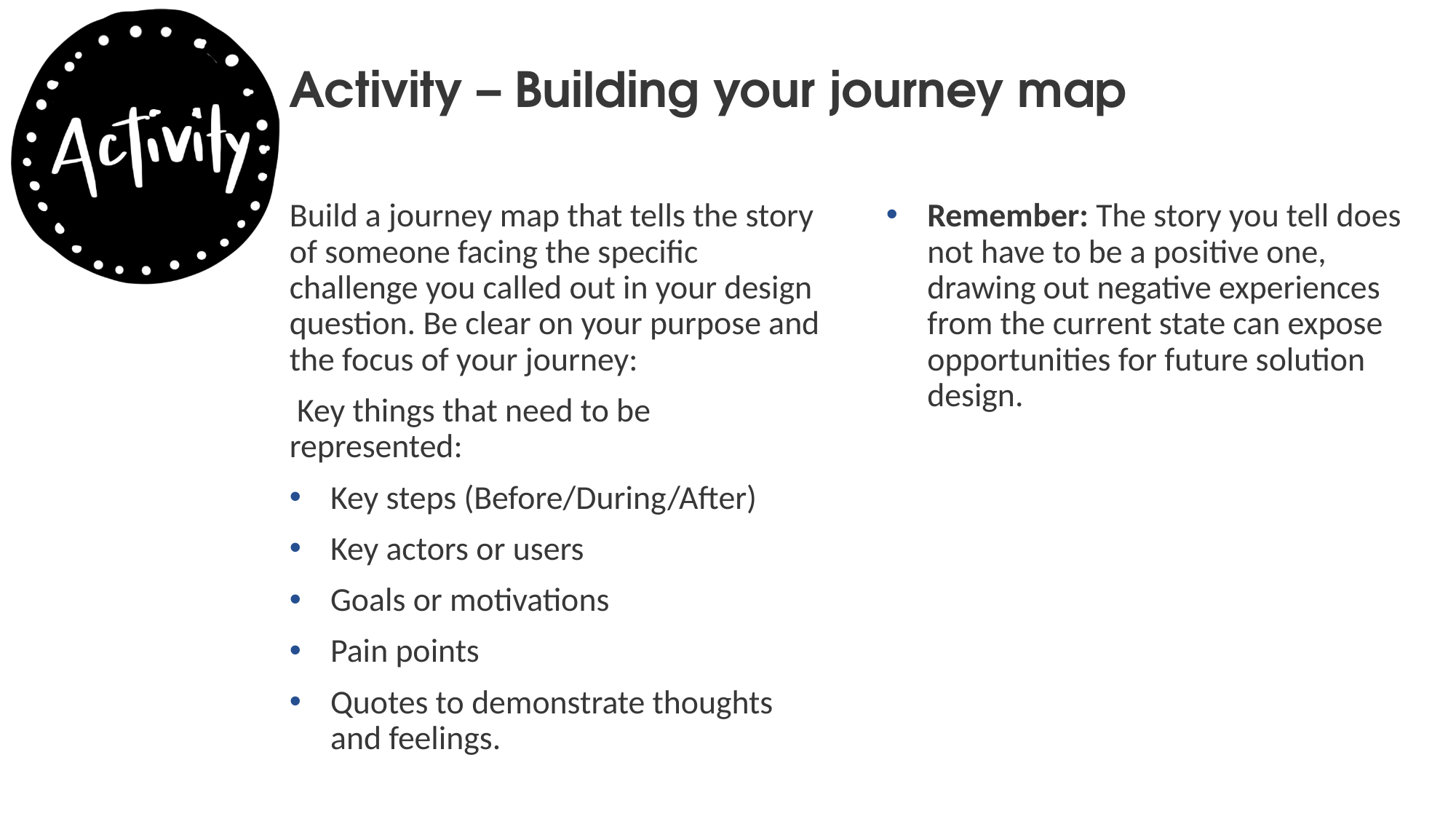

# Activity – Building your journey map
Build a journey map that tells the story of someone facing the specific challenge you called out in your design question. Be clear on your purpose and the focus of your journey:
 Key things that need to be represented:
Key steps (Before/During/After)
Key actors or users
Goals or motivations
Pain points
Quotes to demonstrate thoughts and feelings.

Remember: The story you tell does not have to be a positive one, drawing out negative experiences from the current state can expose opportunities for future solution design.